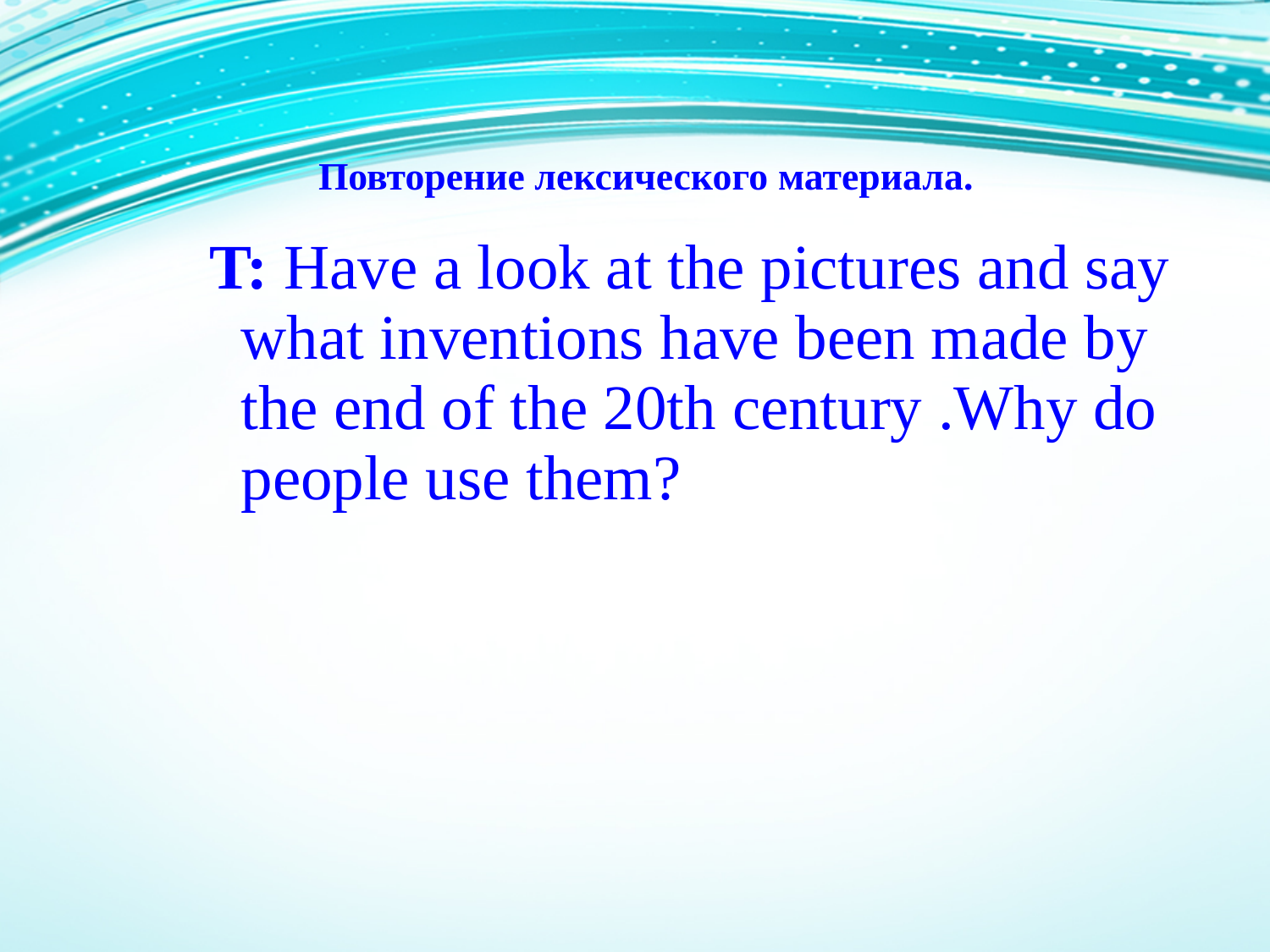

# Повторение лексического материала.
T: Have a look at the pictures and say what inventions have been made by the end of the 20th century .Why do people use them?